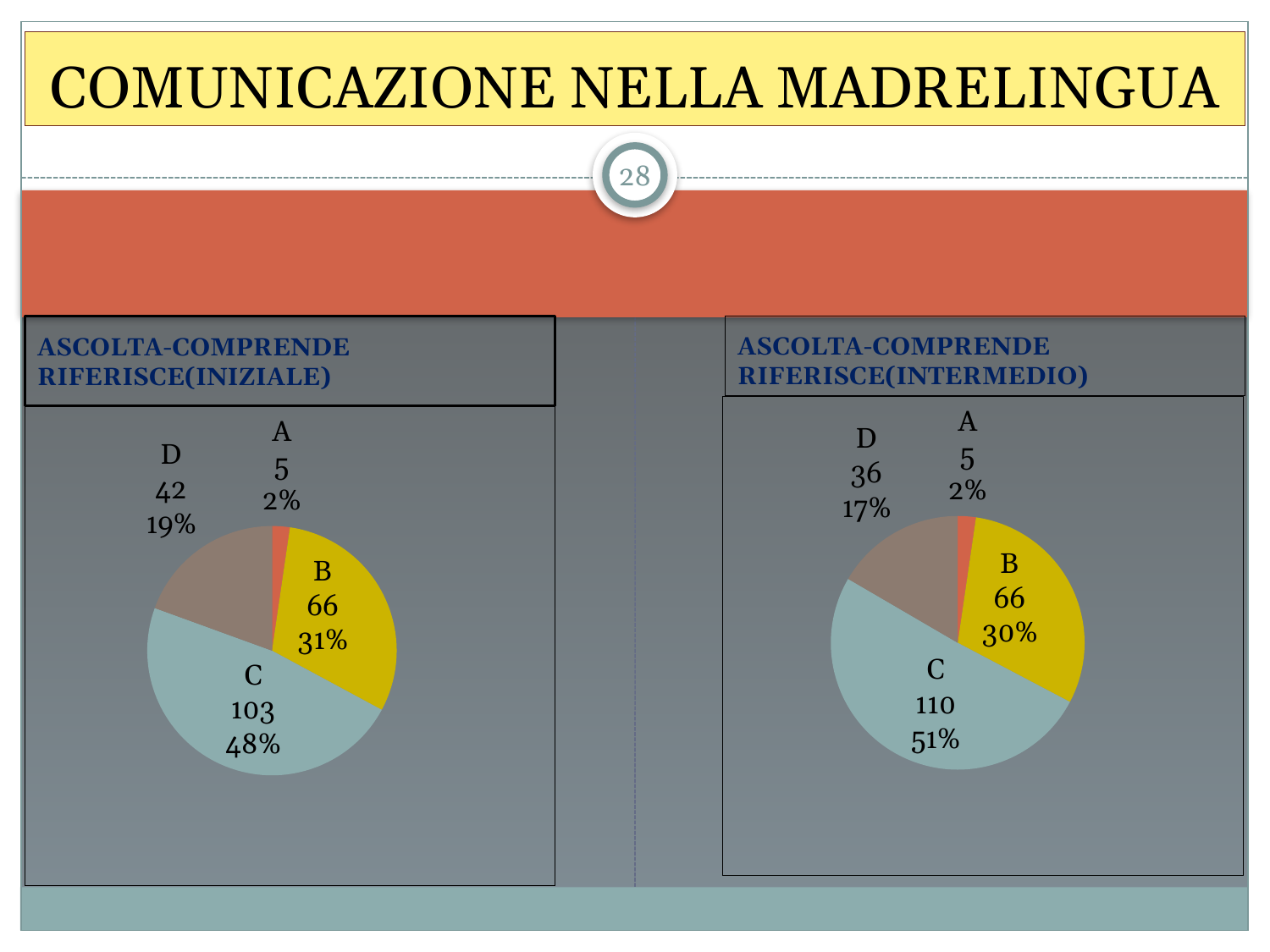

# COMUNICAZIONE NELLA MADRELINGUA
28
ASCOLTA-COMPRENDE RIFERISCE(INIZIALE)
ASCOLTA-COMPRENDE RIFERISCE(INTERMEDIO)

### Chart

| Category | Vendite |
|---|---|
| A | 5.0 |
| B | 66.0 |
| C | 110.0 |
| D | 36.0 |

### Chart

| Category | Vendite |
|---|---|
| A | 5.0 |
| B | 66.0 |
| C | 103.0 |
| D | 42.0 |